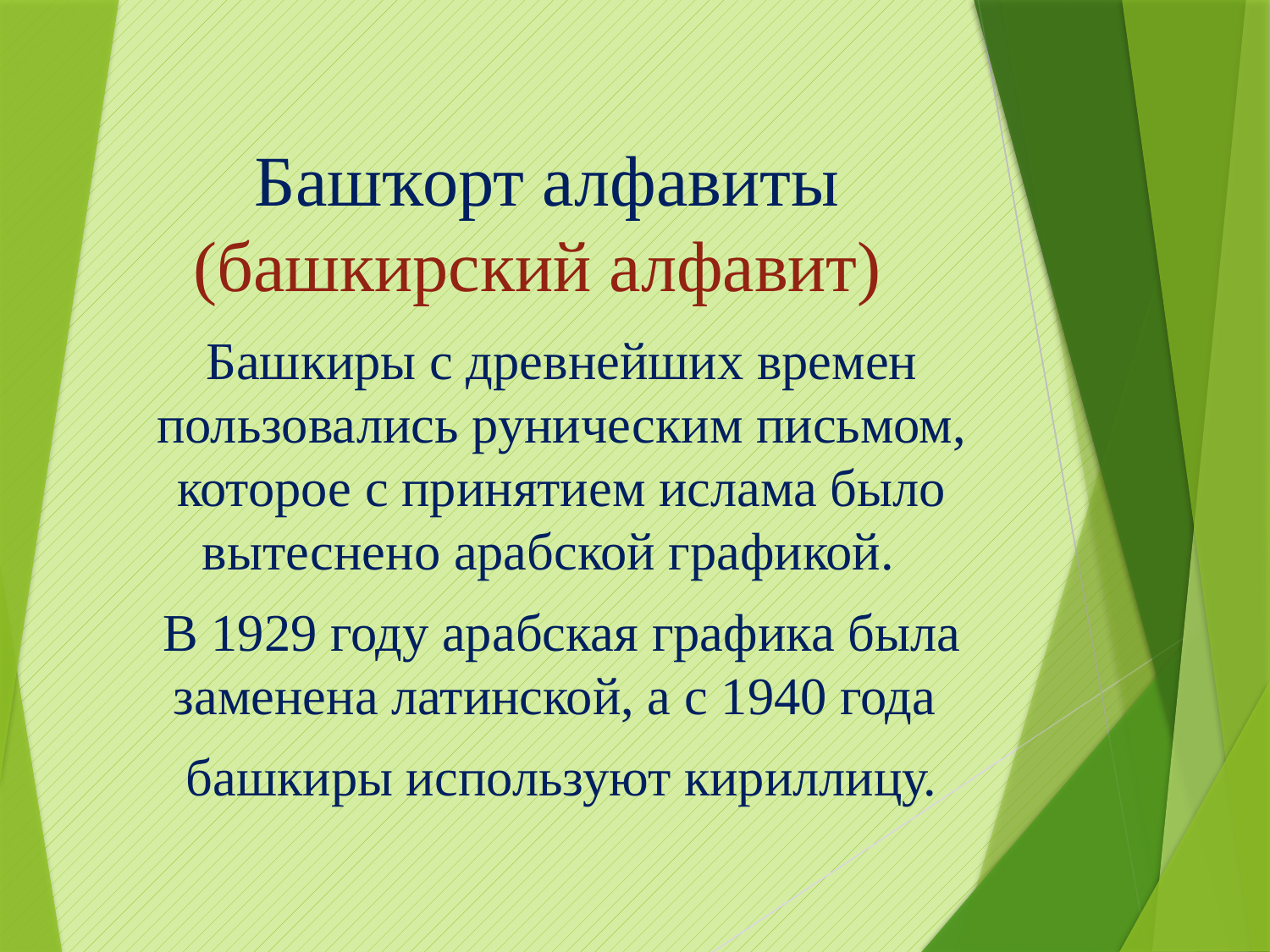

# Башҡорт алфавиты (башкирский алфавит)
Башкиры с древнейших времен пользовались руническим письмом, которое с принятием ислама было вытеснено арабской графикой.
В 1929 году арабская графика была заменена латинской, а с 1940 года
башкиры используют кириллицу.